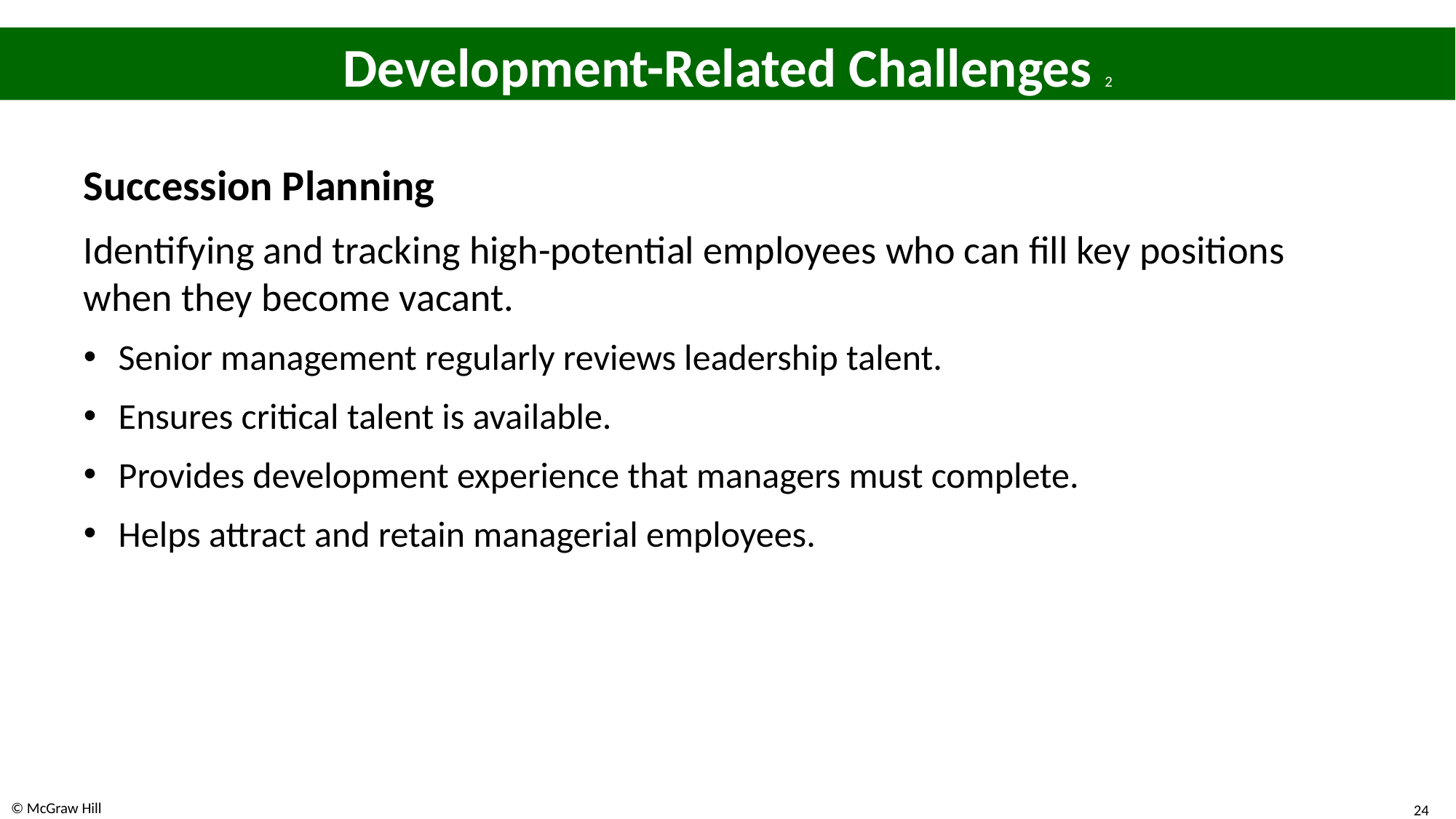

# Development-Related Challenges 2
Succession Planning
Identifying and tracking high-potential employees who can fill key positions when they become vacant.
Senior management regularly reviews leadership talent.
Ensures critical talent is available.
Provides development experience that managers must complete.
Helps attract and retain managerial employees.